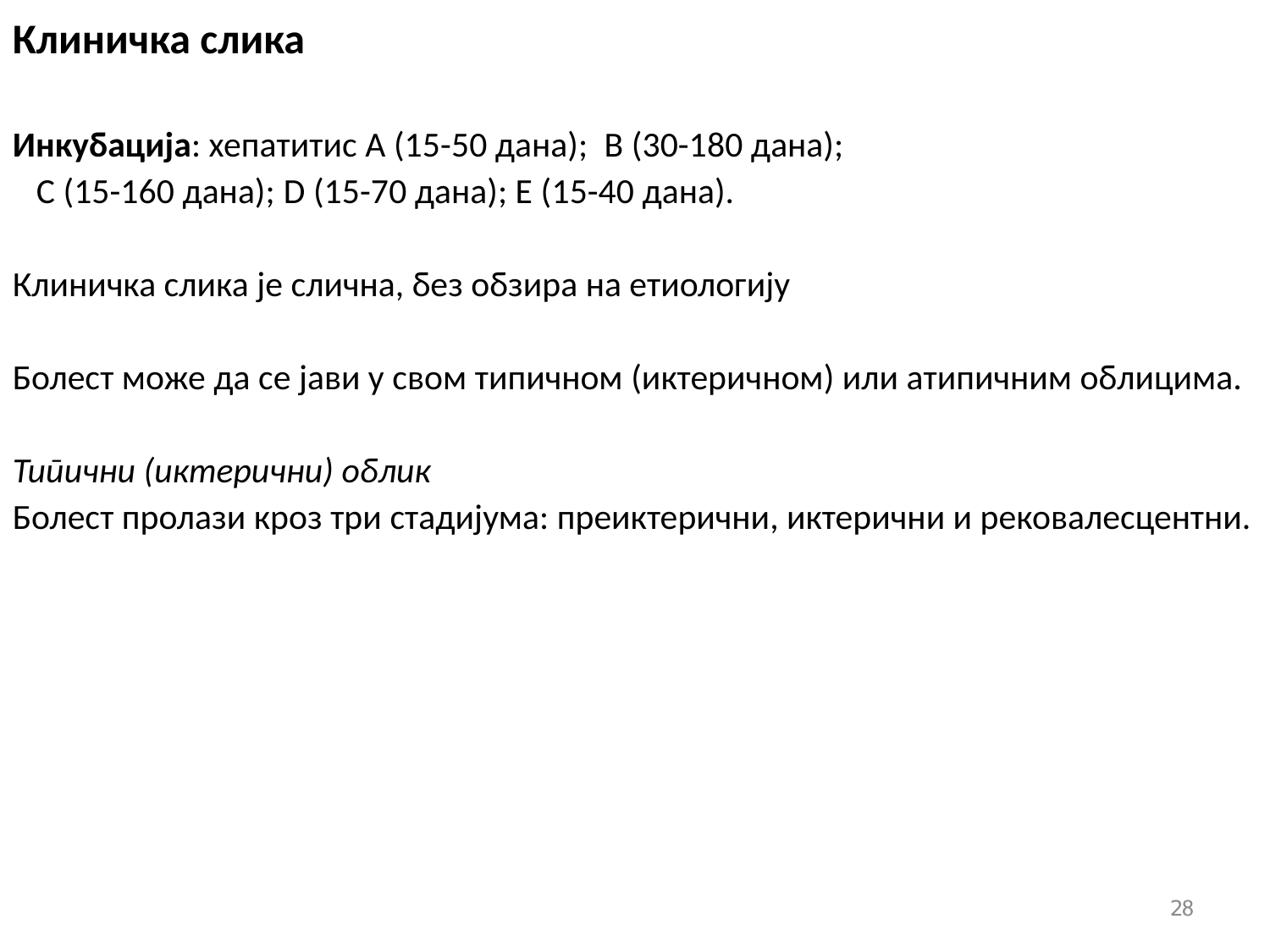

Клиничка слика

Инкубација: хепатитис А (15-50 дана);  B (30-180 дана);
C (15-160 дана); D (15-70 дана); Е (15-40 дана).

Клиничка слика је слична, без обзира на етиологију

Болест може да се јави у свом типичном (иктеричном) или атипичним облицима.

Типични (иктерични) облик
Болест пролази кроз три стадијума: преиктерични, иктерични и рековалесцентни.

28